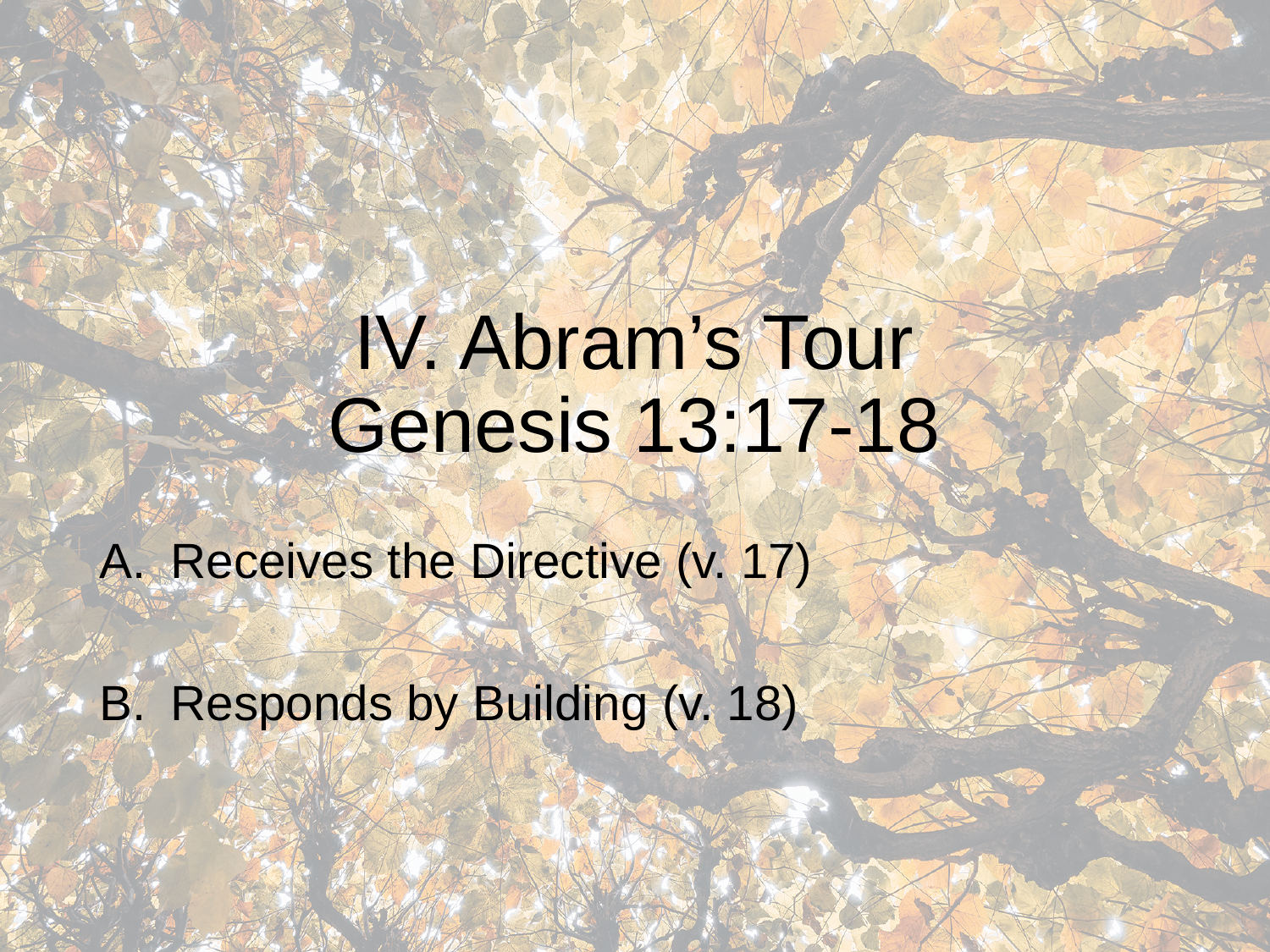

# IV. Abram’s Tour Genesis 13:17-18
Receives the Directive (v. 17)

Responds by Building (v. 18)